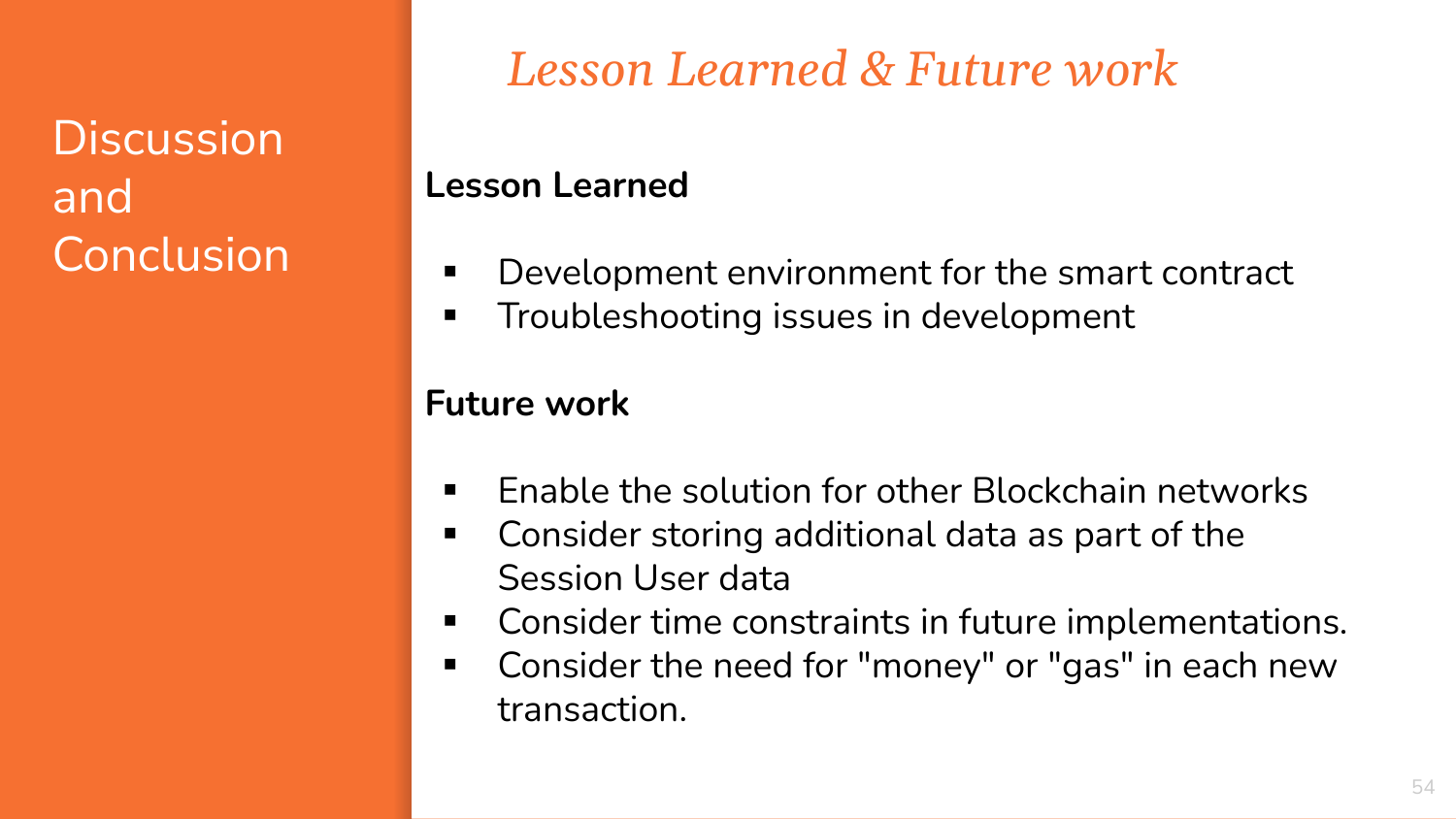

Lesson Learned & Future work
# Discussion and Conclusion
Lesson Learned

Development environment for the smart contract
Troubleshooting issues in development

Future work

Enable the solution for other Blockchain networks
Consider storing additional data as part of the Session User data
Consider time constraints in future implementations.
Consider the need for "money" or "gas" in each new transaction.
54